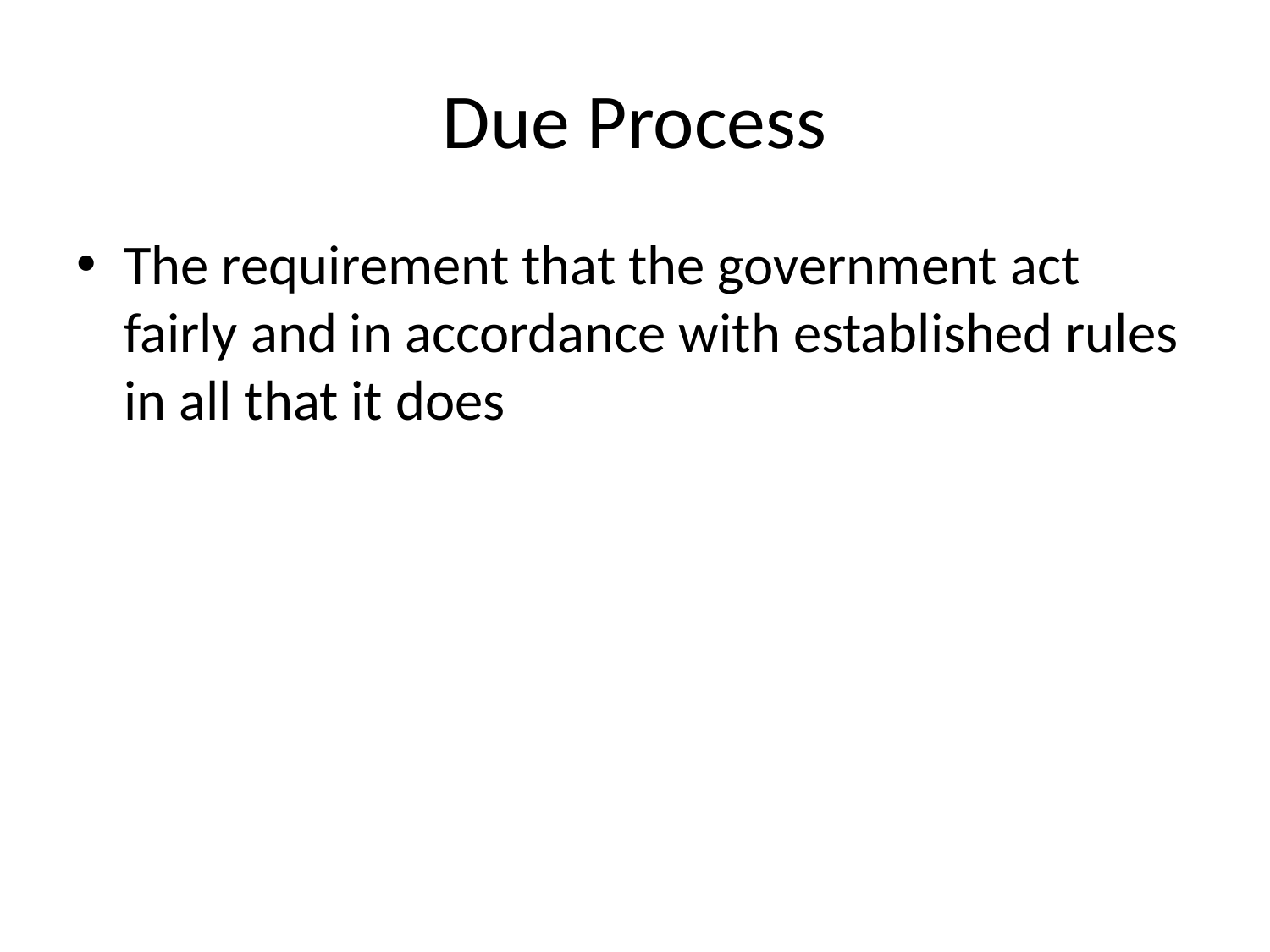

# Due Process
The requirement that the government act fairly and in accordance with established rules in all that it does